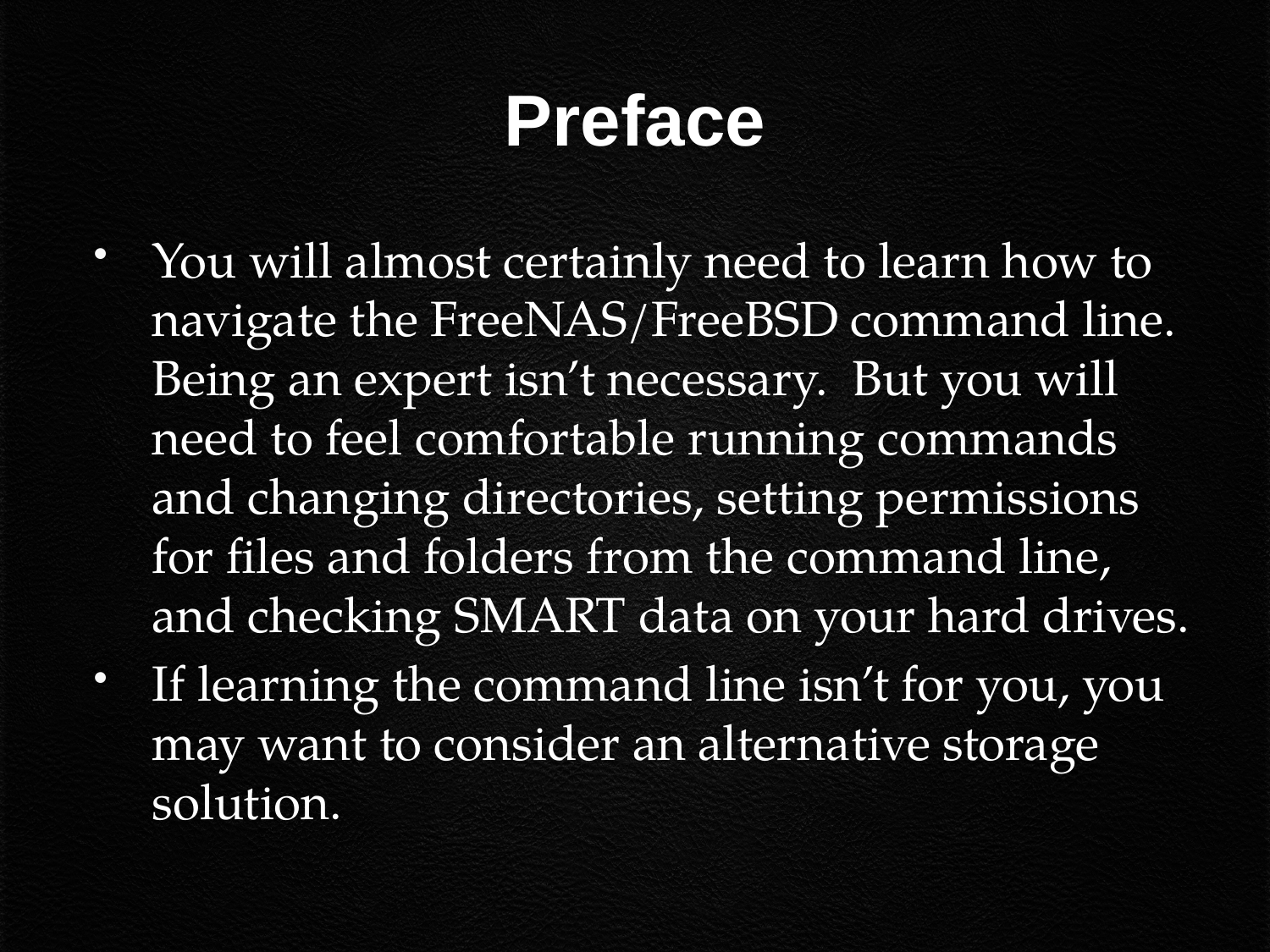

# Preface
You will almost certainly need to learn how to navigate the FreeNAS/FreeBSD command line.  Being an expert isn’t necessary.  But you will need to feel comfortable running commands and changing directories, setting permissions for files and folders from the command line, and checking SMART data on your hard drives.
If learning the command line isn’t for you, you may want to consider an alternative storage solution.